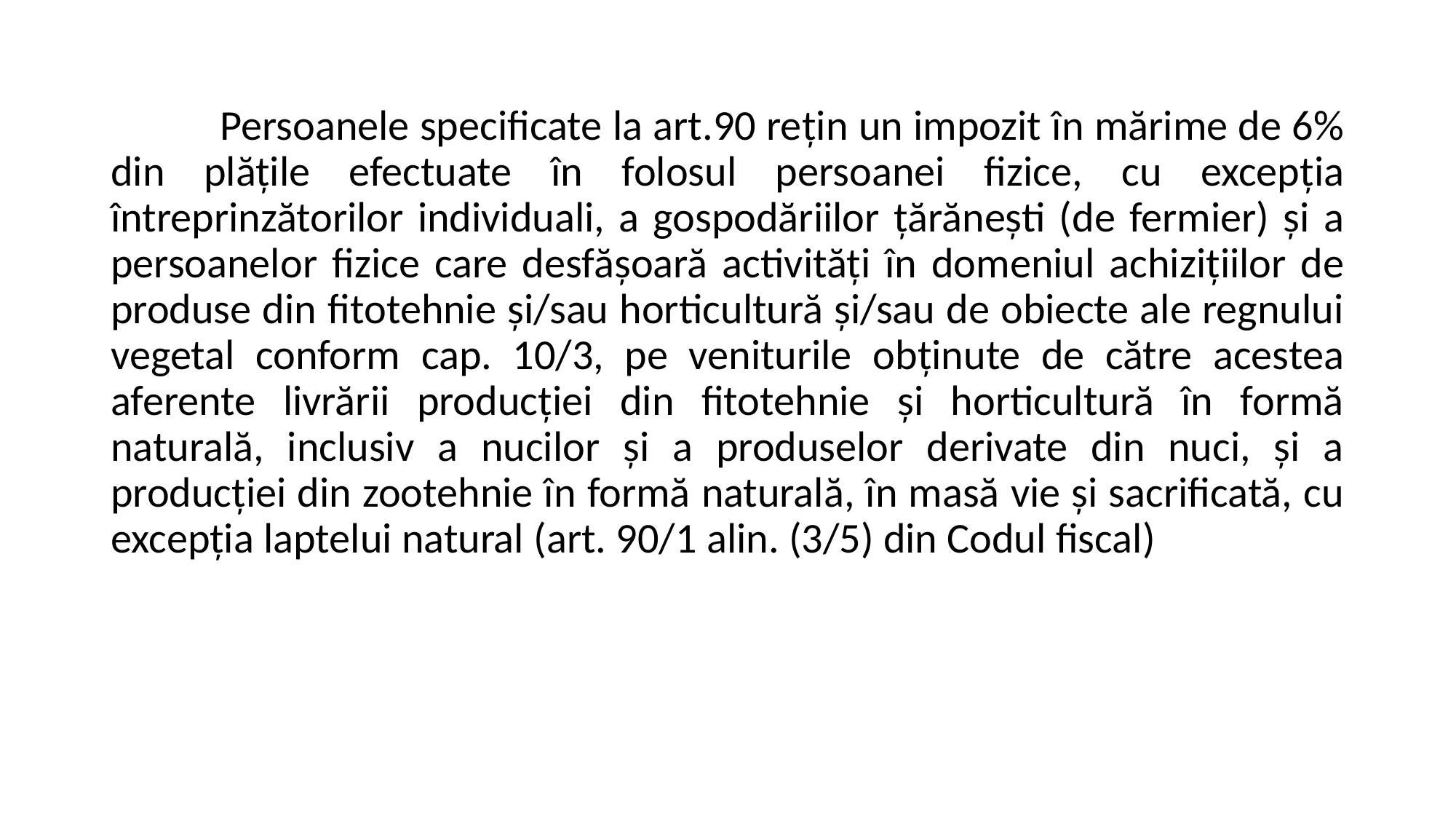

Persoanele specificate la art.90 reţin un impozit în mărime de 6% din plăţile efectuate în folosul persoanei fizice, cu excepţia întreprinzătorilor individuali, a gospodăriilor ţărăneşti (de fermier) şi a persoanelor fizice care desfăşoară activităţi în domeniul achiziţiilor de produse din fitotehnie şi/sau horticultură şi/sau de obiecte ale regnului vegetal conform cap. 10/3, pe veniturile obţinute de către acestea aferente livrării producţiei din fitotehnie şi horticultură în formă naturală, inclusiv a nucilor şi a produselor derivate din nuci, şi a producţiei din zootehnie în formă naturală, în masă vie şi sacrificată, cu excepţia laptelui natural (art. 90/1 alin. (3/5) din Codul fiscal)